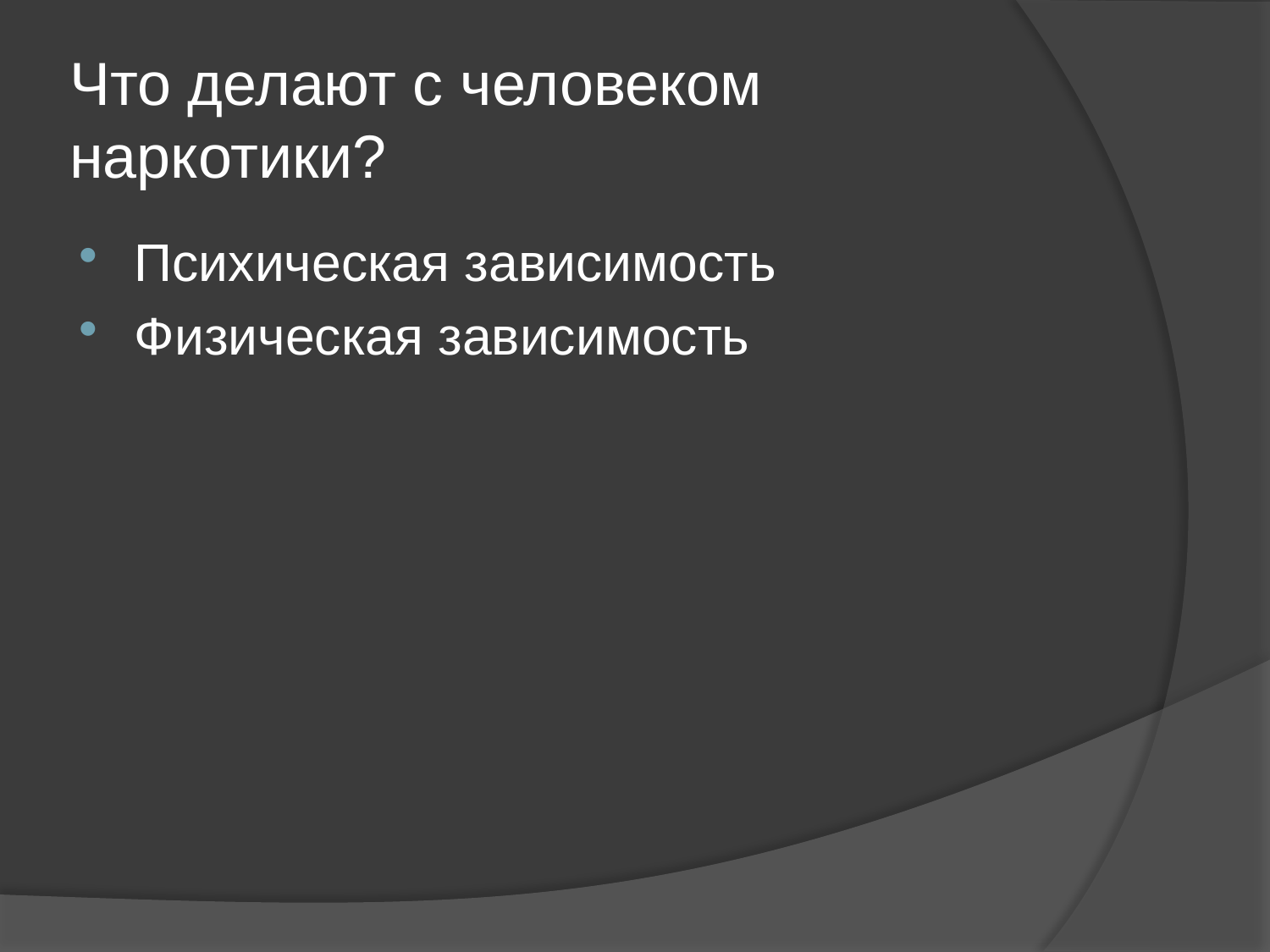

# Что делают с человеком наркотики?
Психическая зависимость
Физическая зависимость